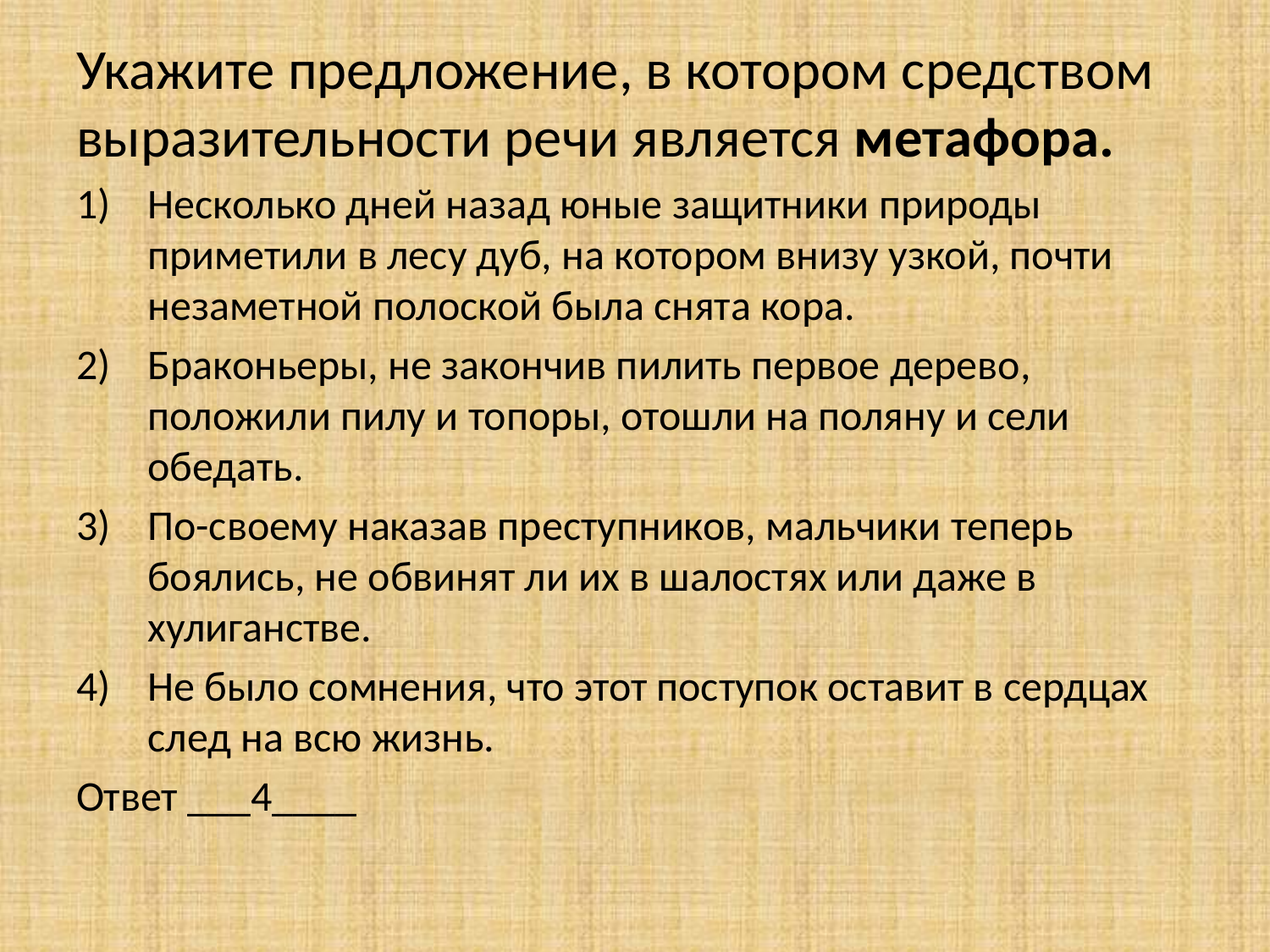

Укажите предложение, в котором средством выразительности речи является метафора.
Несколько дней назад юные защитники природы приметили в лесу дуб, на котором внизу узкой, почти незаметной полоской была снята кора.
Браконьеры, не закончив пилить первое дерево, положили пилу и топоры, отошли на поляну и сели обедать.
По-своему наказав преступников, мальчики теперь боялись, не обвинят ли их в шалостях или даже в хулиганстве.
Не было сомнения, что этот поступок оставит в сердцах след на всю жизнь.
Ответ ___4____